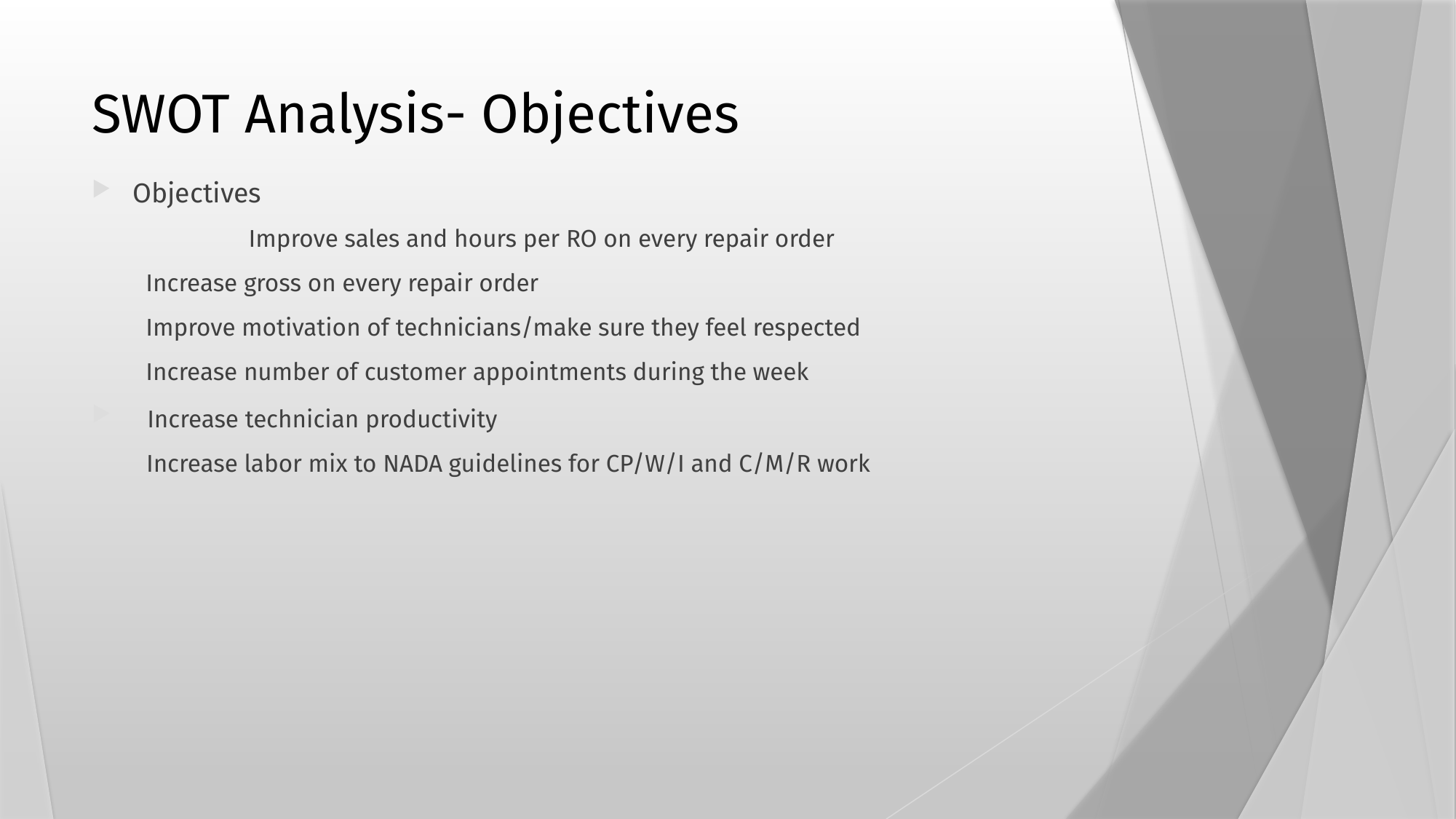

# SWOT Analysis- Objectives
Objectives
	Improve sales and hours per RO on every repair order
 Increase gross on every repair order
 Improve motivation of technicians/make sure they feel respected
 Increase number of customer appointments during the week
  Increase technician productivity
Increase labor mix to NADA guidelines for CP/W/I and C/M/R work